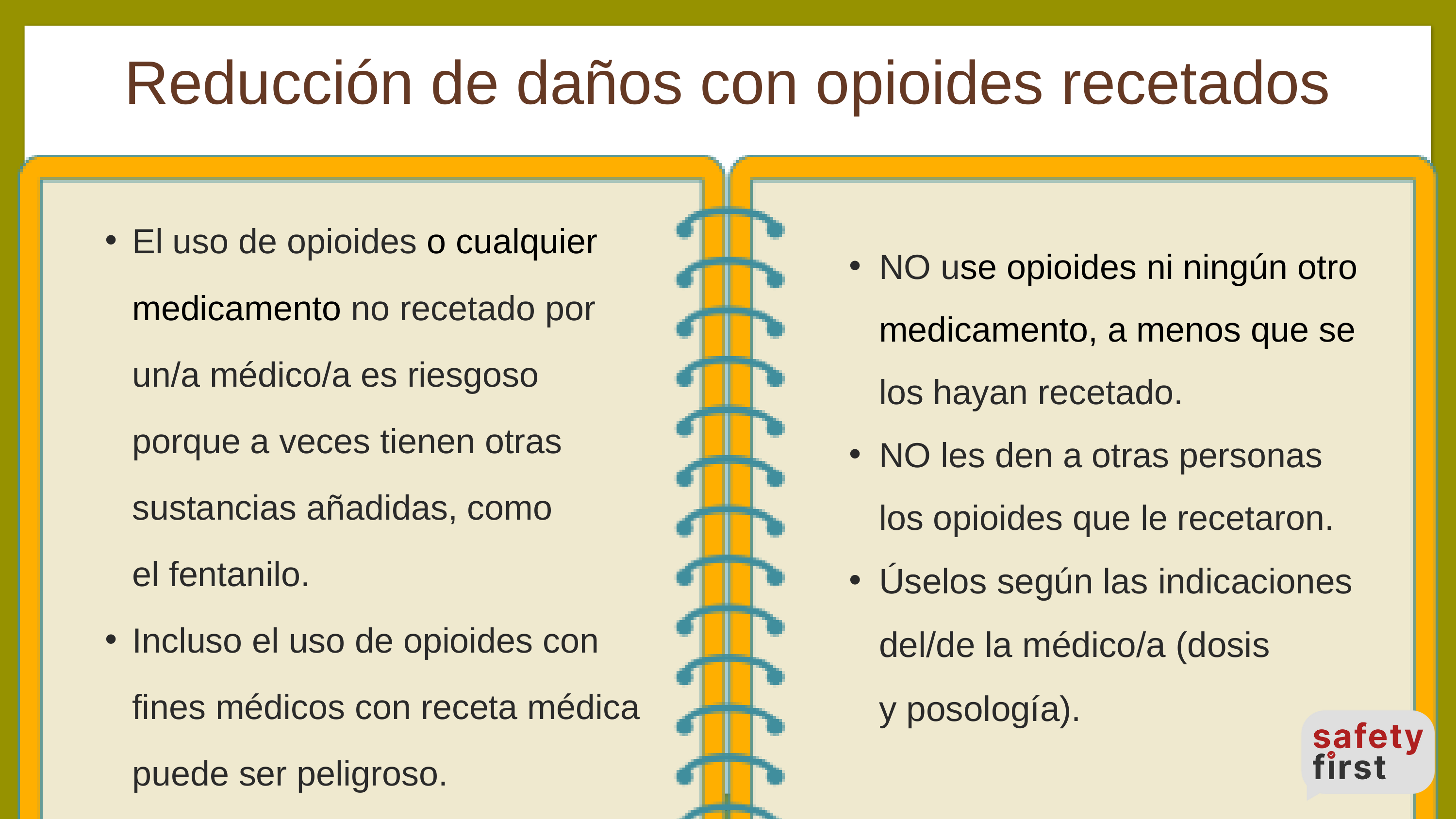

Reducción de daños con opioides recetados

El uso de opioides o cualquier medicamento no recetado por un/a médico/a es riesgoso porque a veces tienen otras sustancias añadidas, como
el fentanilo.
Incluso el uso de opioides con fines médicos con receta médica puede ser peligroso.
NO use opioides ni ningún otro medicamento, a menos que se los hayan recetado.
NO les den a otras personas los opioides que le recetaron.
Úselos según las indicaciones del/de la médico/a (dosis
y posología).